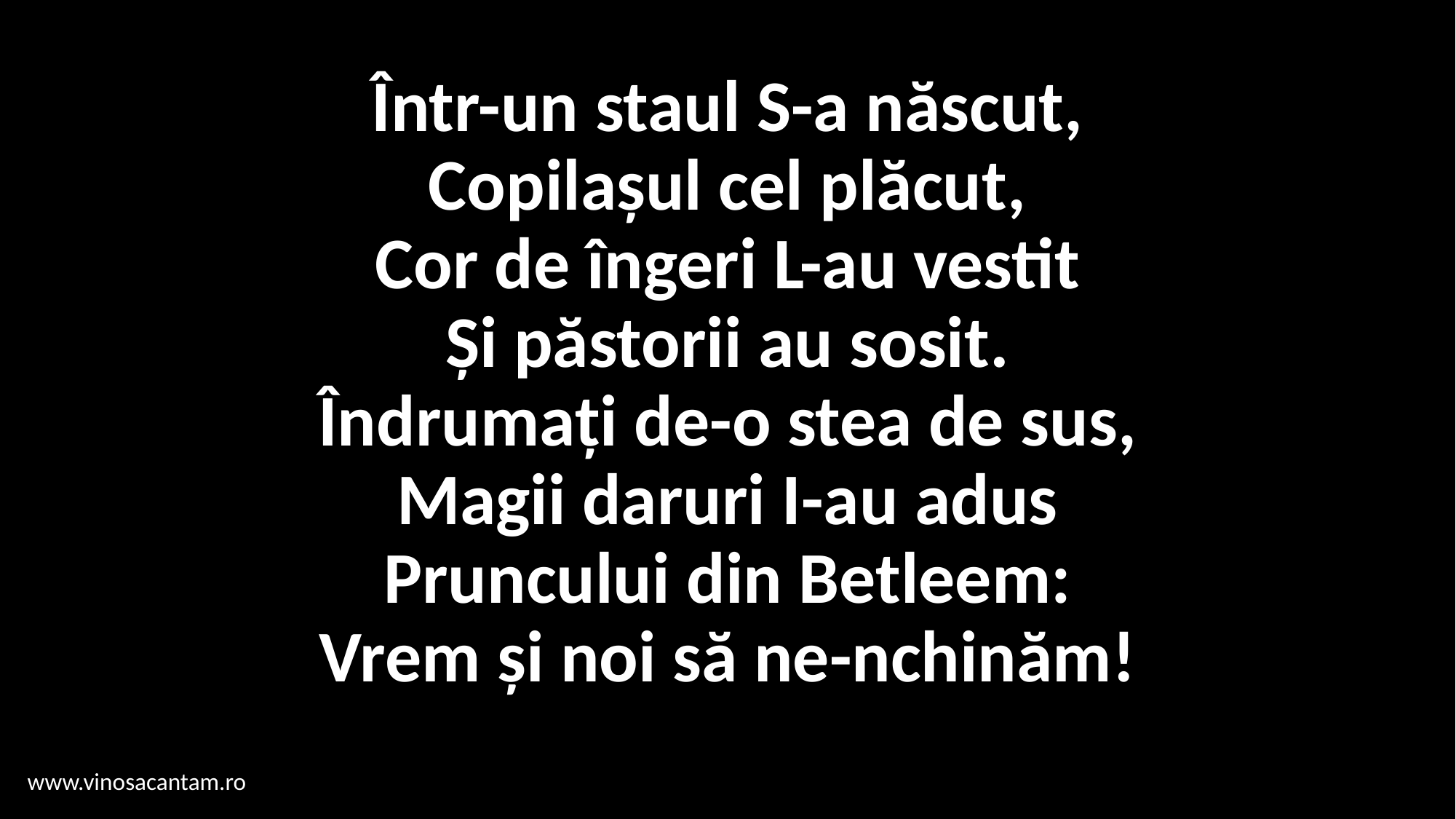

# Într-un staul S-a născut, Copilașul cel plăcut, Cor de îngeri L-au vestit Și păstorii au sosit. Îndrumați de-o stea de sus, Magii daruri I-au adus Pruncului din Betleem: Vrem și noi să ne-nchinăm!
www.vinosacantam.ro